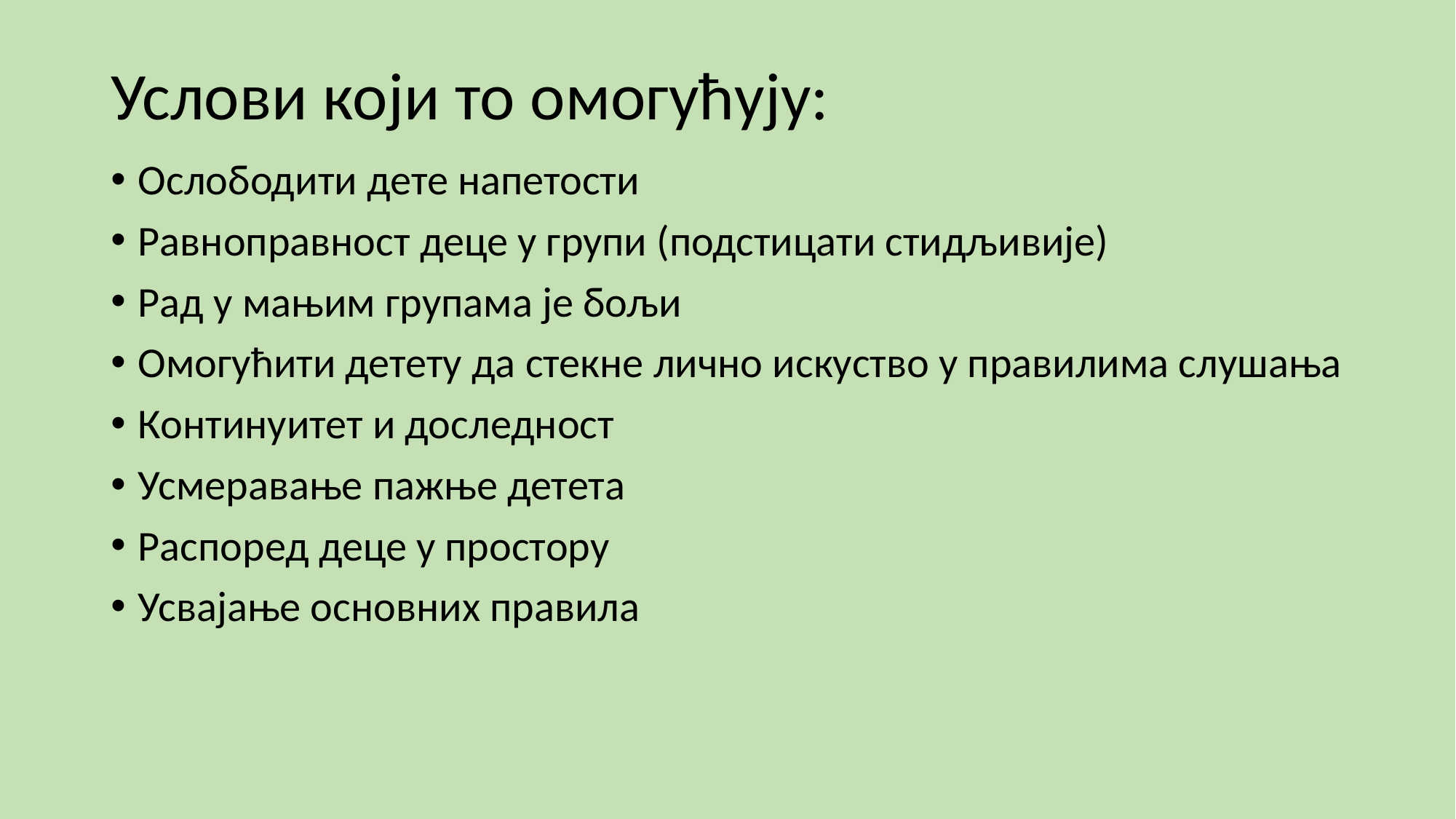

# Услови који то омогућују:
Ослободити дете напетости
Равноправност деце у групи (подстицати стидљивије)
Рад у мањим групама је бољи
Омогућити детету да стекне лично искуство у правилима слушања
Континуитет и доследност
Усмеравање пажње детета
Распоред деце у простору
Усвајање основних правила